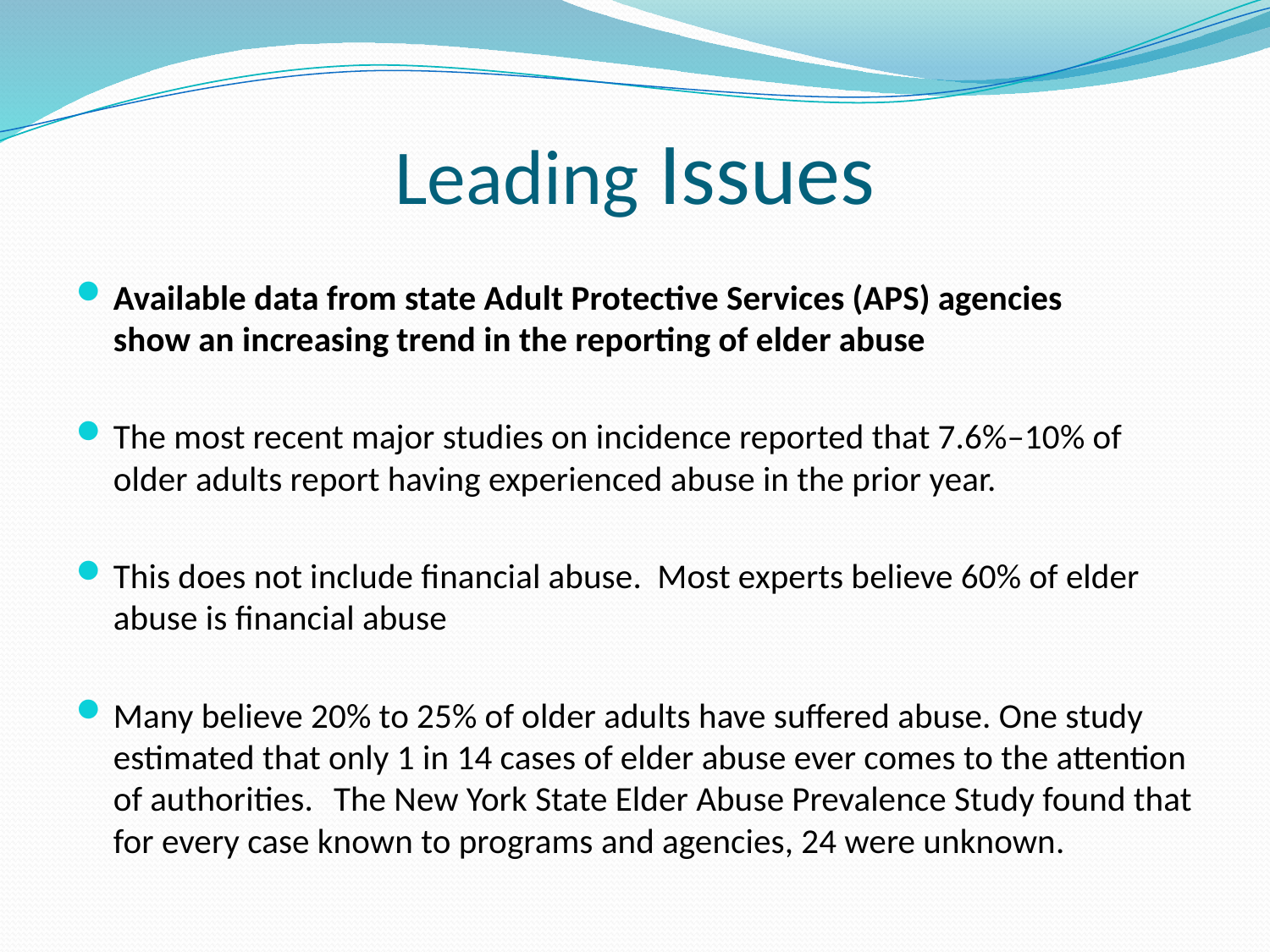

# Leading Issues
Available data from state Adult Protective Services (APS) agencies       show an increasing trend in the reporting of elder abuse

The most recent major studies on incidence reported that 7.6%–10% of older adults report having experienced abuse in the prior year.

This does not include financial abuse.  Most experts believe 60% of elder abuse is financial abuse

Many believe 20% to 25% of older adults have suffered abuse. One study estimated that only 1 in 14 cases of elder abuse ever comes to the attention of authorities.   The New York State Elder Abuse Prevalence Study found that for every case known to programs and agencies, 24 were unknown.